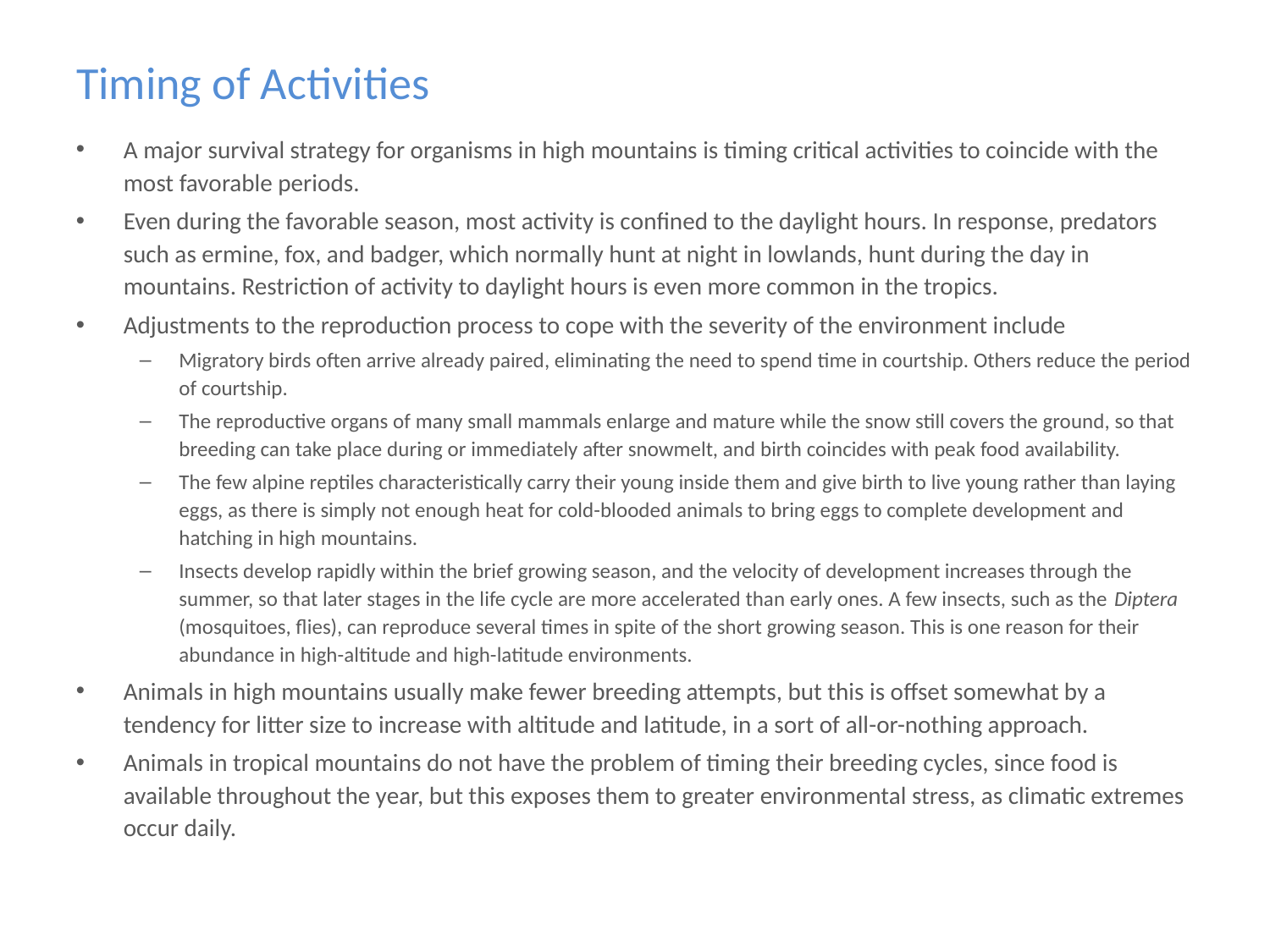

# Timing of Activities
A major survival strategy for organisms in high mountains is timing critical activities to coincide with the most favorable periods.
Even during the favorable season, most activity is confined to the daylight hours. In response, predators such as ermine, fox, and badger, which normally hunt at night in lowlands, hunt during the day in mountains. Restriction of activity to daylight hours is even more common in the tropics.
Adjustments to the reproduction process to cope with the severity of the environment include
Migratory birds often arrive already paired, eliminating the need to spend time in courtship. Others reduce the period of courtship.
The reproductive organs of many small mammals enlarge and mature while the snow still covers the ground, so that breeding can take place during or immediately after snowmelt, and birth coincides with peak food availability.
The few alpine reptiles characteristically carry their young inside them and give birth to live young rather than laying eggs, as there is simply not enough heat for cold-blooded animals to bring eggs to complete development and hatching in high mountains.
Insects develop rapidly within the brief growing season, and the velocity of development increases through the summer, so that later stages in the life cycle are more accelerated than early ones. A few insects, such as the Diptera (mosquitoes, flies), can reproduce several times in spite of the short growing season. This is one reason for their abundance in high-altitude and high-latitude environments.
Animals in high mountains usually make fewer breeding attempts, but this is offset somewhat by a tendency for litter size to increase with altitude and latitude, in a sort of all-or-nothing approach.
Animals in tropical mountains do not have the problem of timing their breeding cycles, since food is available throughout the year, but this exposes them to greater environmental stress, as climatic extremes occur daily.